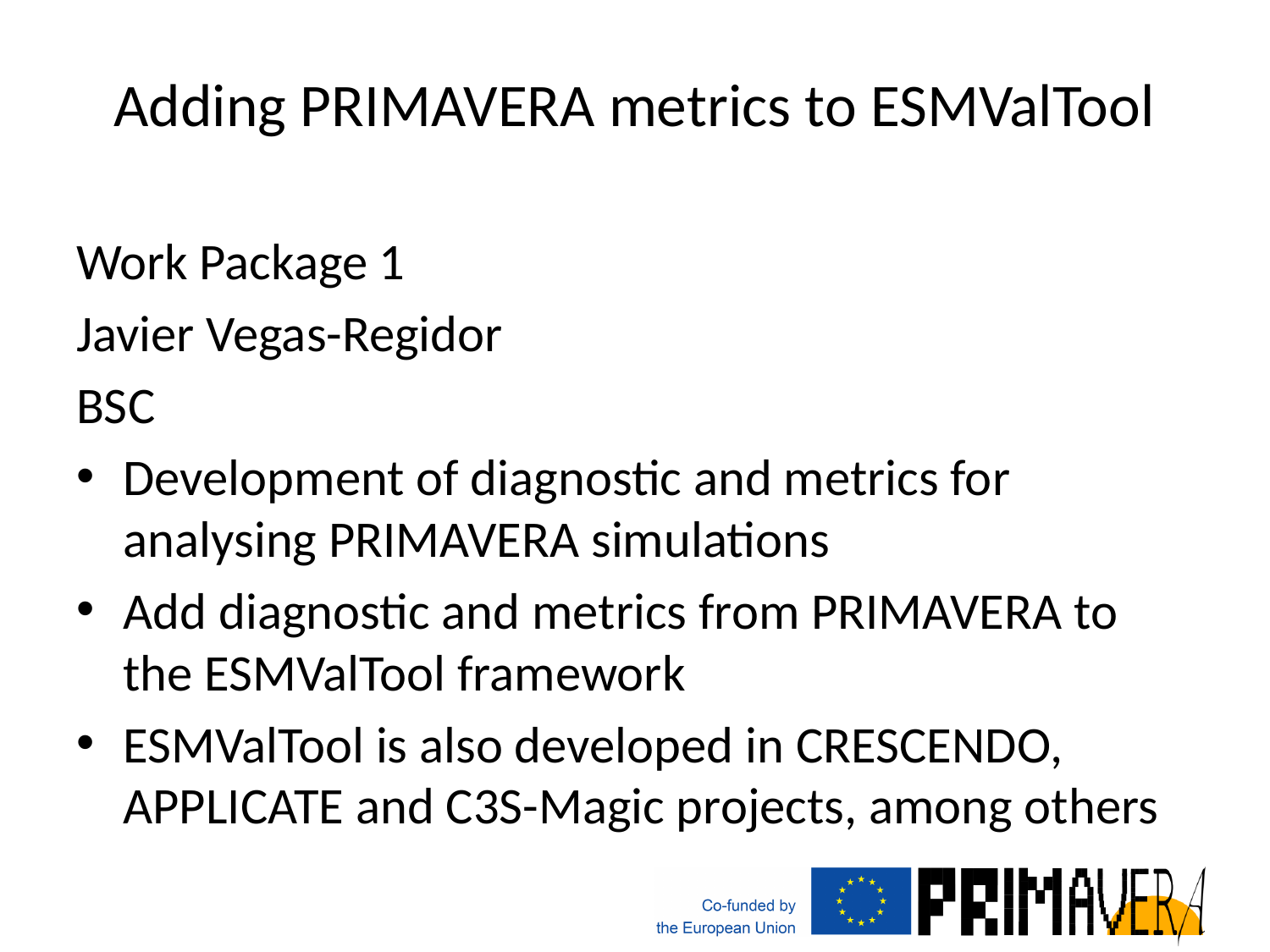

# Adding PRIMAVERA metrics to ESMValTool
Work Package 1
Javier Vegas-Regidor
BSC
Development of diagnostic and metrics for analysing PRIMAVERA simulations
Add diagnostic and metrics from PRIMAVERA to the ESMValTool framework
ESMValTool is also developed in CRESCENDO, APPLICATE and C3S-Magic projects, among others